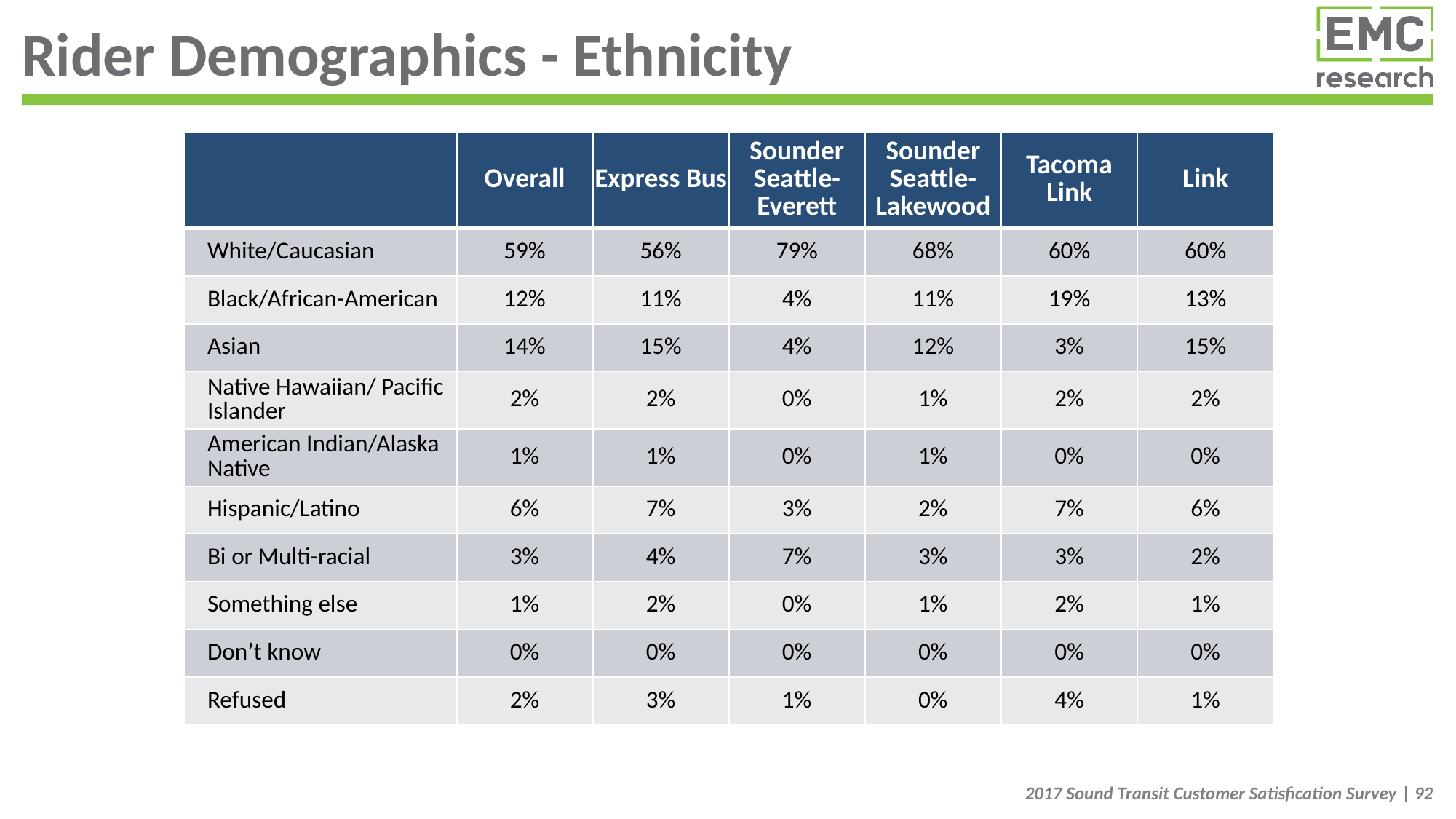

# Rider Demographics - Ethnicity
|  | Overall | Express Bus | Sounder Seattle-Everett | Sounder Seattle-Lakewood | Tacoma Link | Link |
| --- | --- | --- | --- | --- | --- | --- |
| White/Caucasian | 59% | 56% | 79% | 68% | 60% | 60% |
| Black/African-American | 12% | 11% | 4% | 11% | 19% | 13% |
| Asian | 14% | 15% | 4% | 12% | 3% | 15% |
| Native Hawaiian/ Pacific Islander | 2% | 2% | 0% | 1% | 2% | 2% |
| American Indian/Alaska Native | 1% | 1% | 0% | 1% | 0% | 0% |
| Hispanic/Latino | 6% | 7% | 3% | 2% | 7% | 6% |
| Bi or Multi-racial | 3% | 4% | 7% | 3% | 3% | 2% |
| Something else | 1% | 2% | 0% | 1% | 2% | 1% |
| Don’t know | 0% | 0% | 0% | 0% | 0% | 0% |
| Refused | 2% | 3% | 1% | 0% | 4% | 1% |